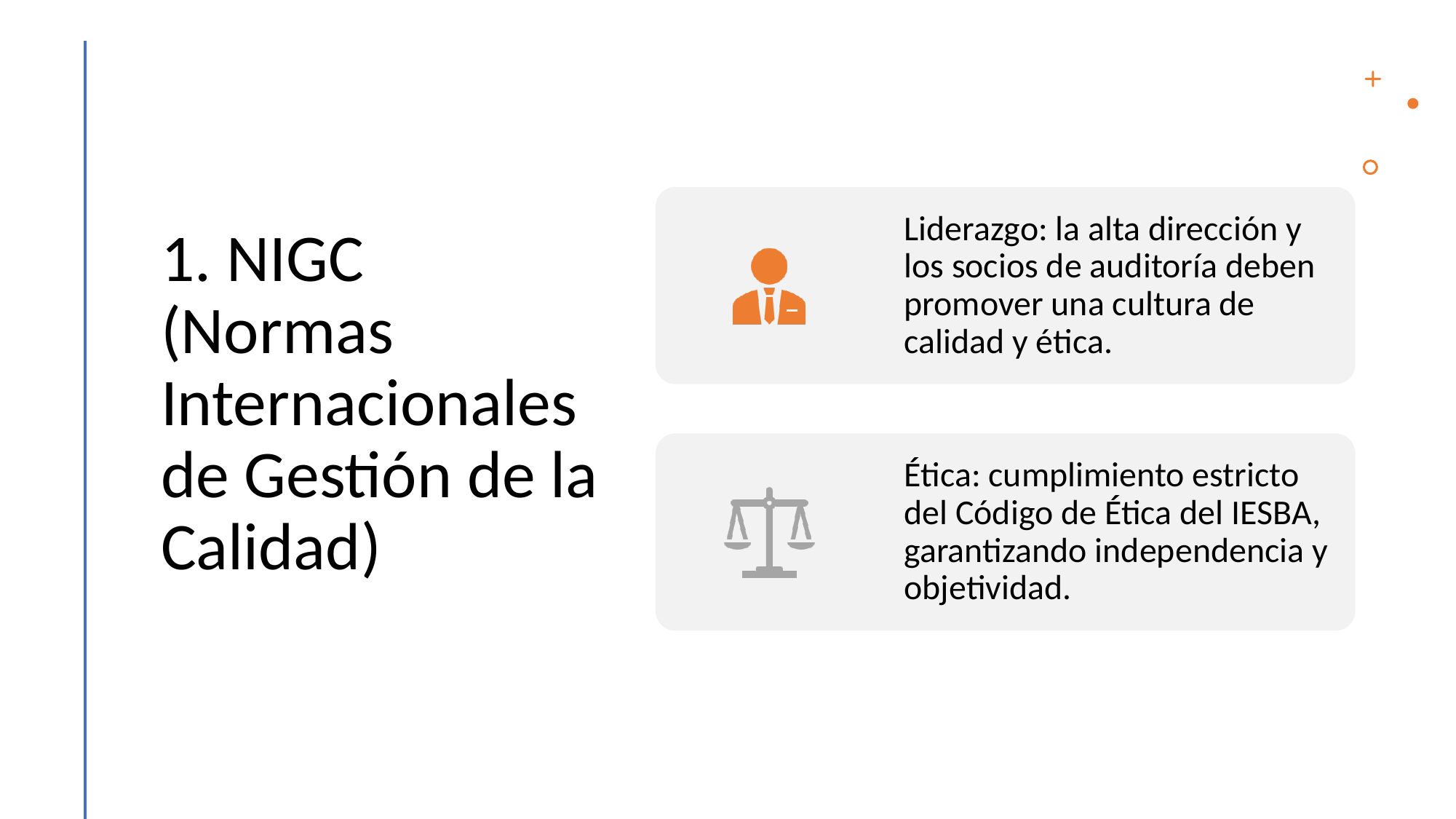

# 1. NIGC (Normas Internacionales de Gestión de la Calidad)

Liderazgo: la alta dirección y los socios de auditoría deben promover una cultura de calidad y ética.
Ética: cumplimiento estricto del Código de Ética del IESBA, garantizando independencia y objetividad.